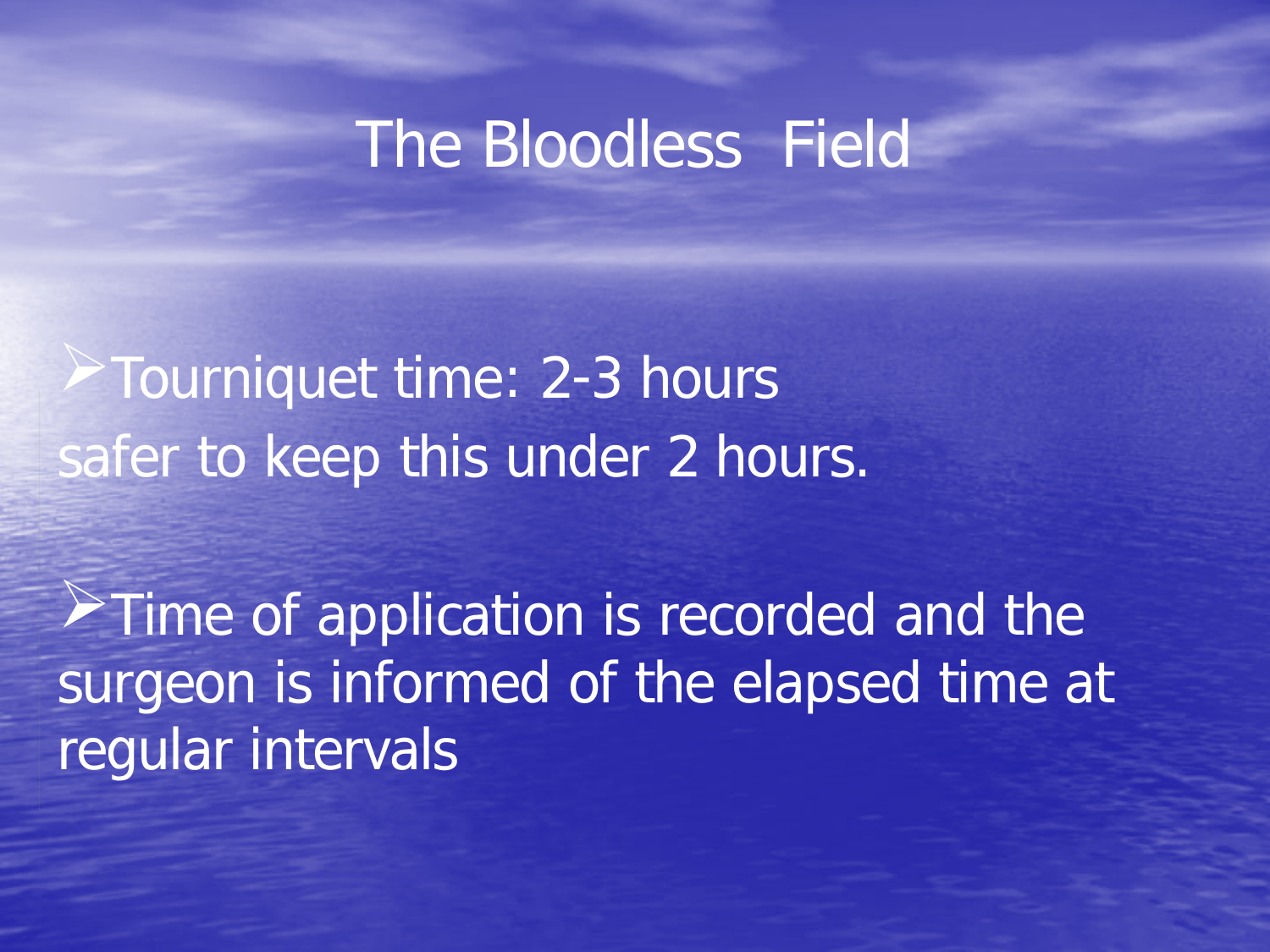

# The Bloodless  Field

Tourniquet time: 2-3 hours
safer to keep this under 2 hours.

Time of application is recorded and the surgeon is informed of the elapsed time at regular intervals